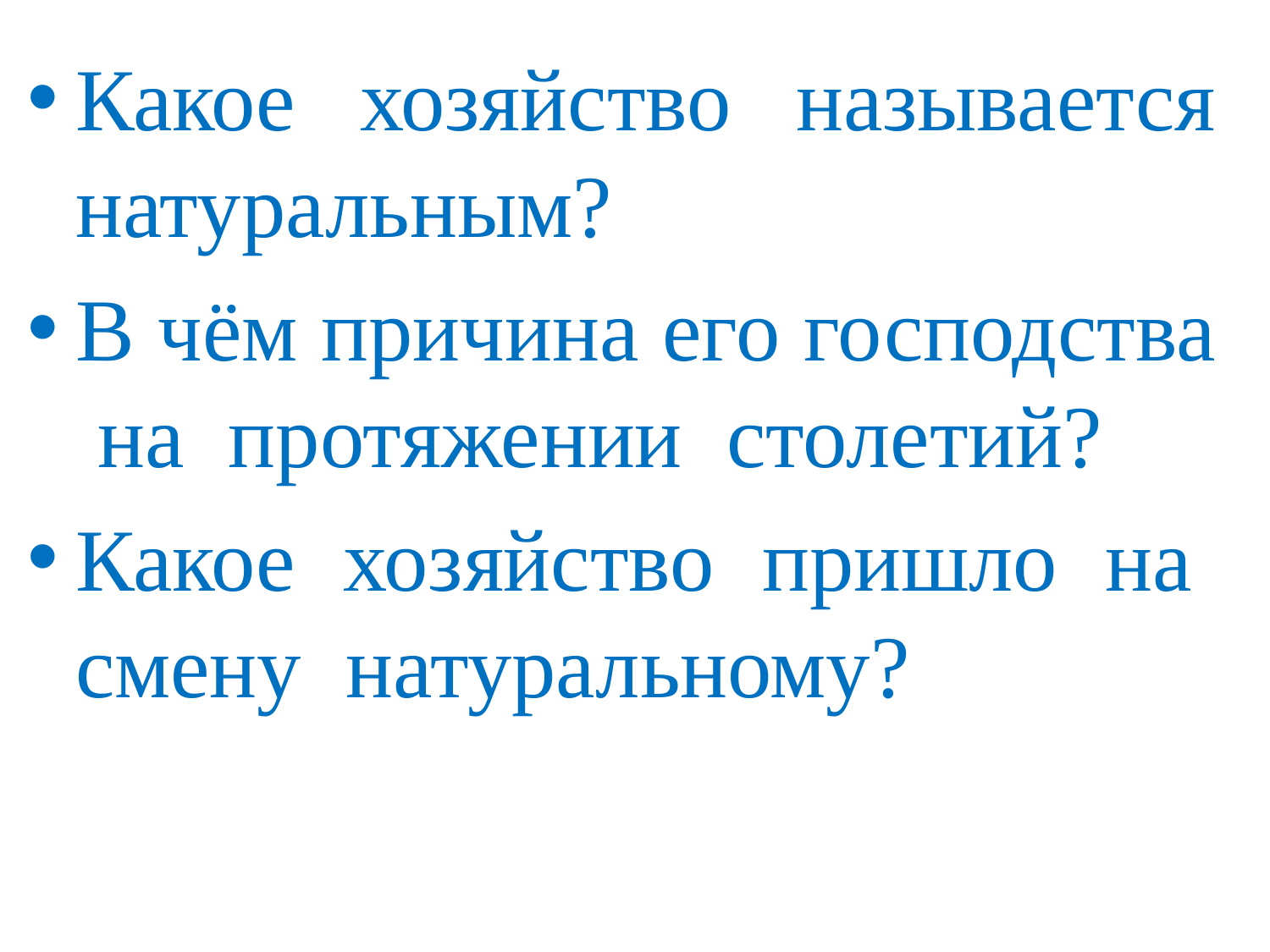

Какое хозяйство называется натуральным?
В чём причина его господства  на  протяжении  столетий?
Какое  хозяйство  пришло  на  смену  натуральному?